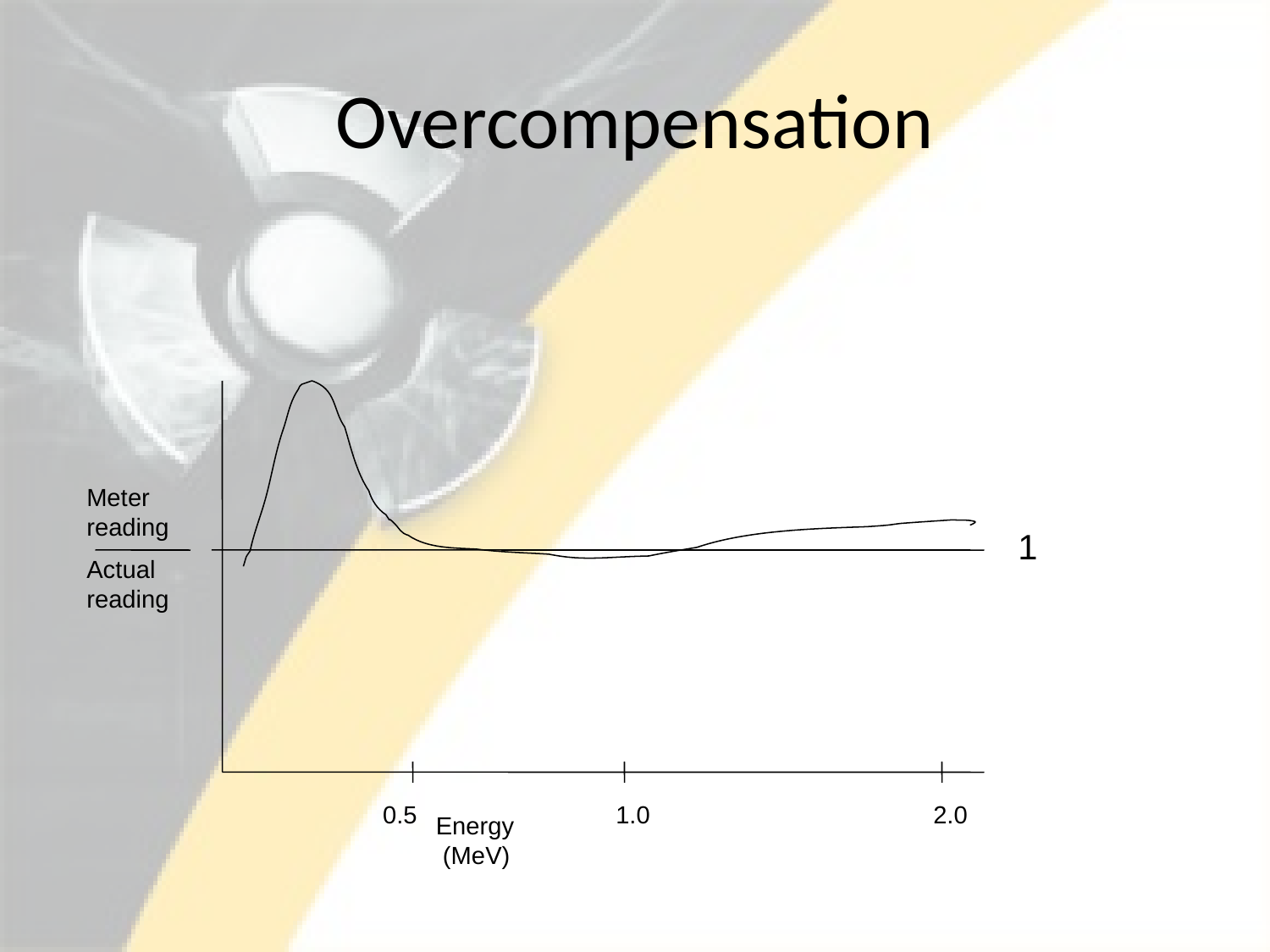

# Overcompensation

Meter reading
Actual reading
1

0.5
1.0
2.0
Energy  (MeV)